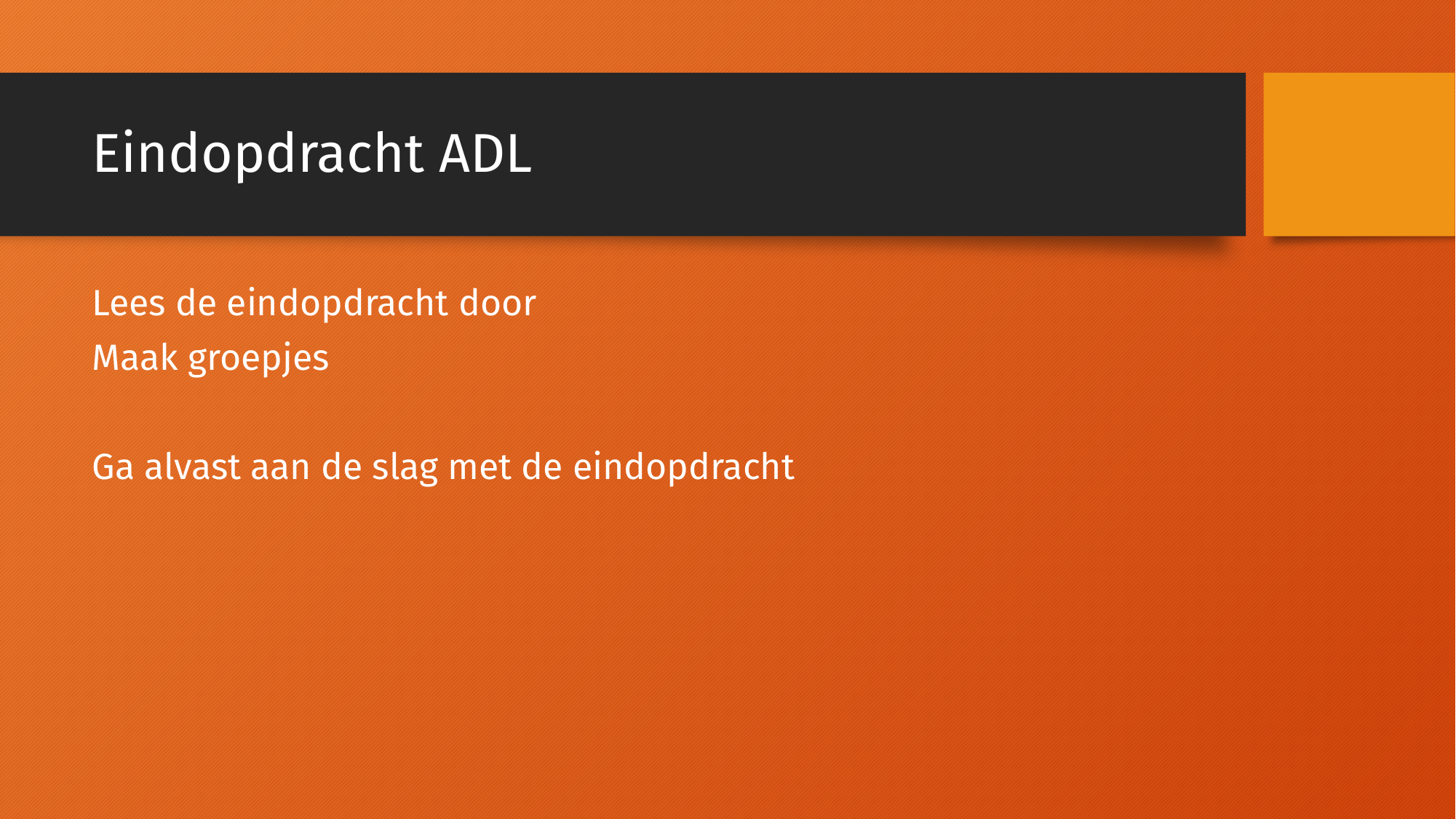

# Eindopdracht ADL
Lees de eindopdracht door
Maak groepjes

Ga alvast aan de slag met de eindopdracht